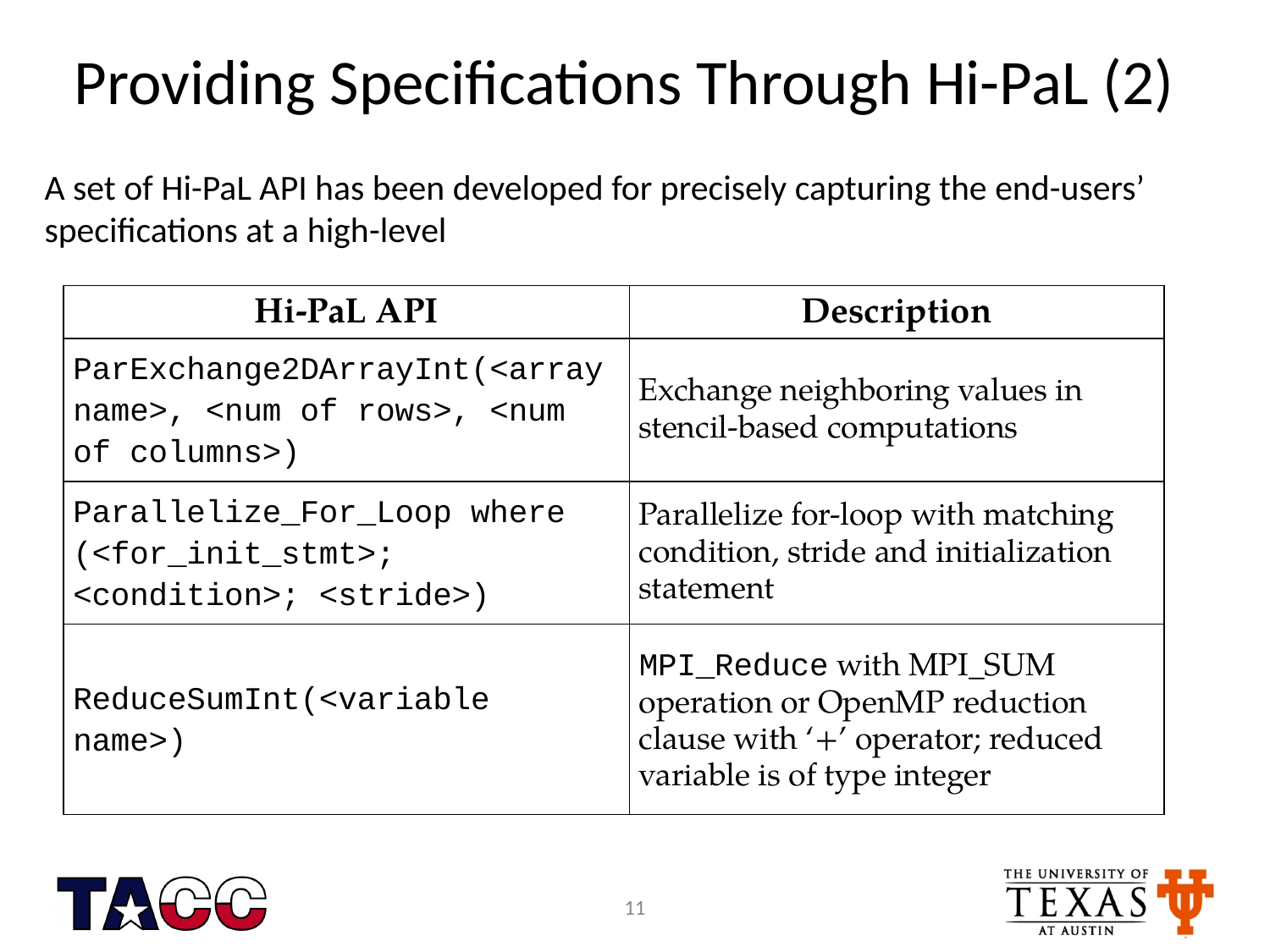

# Providing Specifications Through Hi-PaL (2)
A set of Hi-PaL API has been developed for precisely capturing the end-users’ specifications at a high-level
| Hi-PaL API | Description |
| --- | --- |
| ParExchange2DArrayInt(<array name>, <num of rows>, <num of columns>) | Exchange neighboring values in stencil-based computations |
| Parallelize\_For\_Loop where (<for\_init\_stmt>; <condition>; <stride>) | Parallelize for-loop with matching condition, stride and initialization statement |
| ReduceSumInt(<variable name>) | MPI\_Reduce with MPI\_SUM operation or OpenMP reduction clause with ‘+’ operator; reduced variable is of type integer |
11